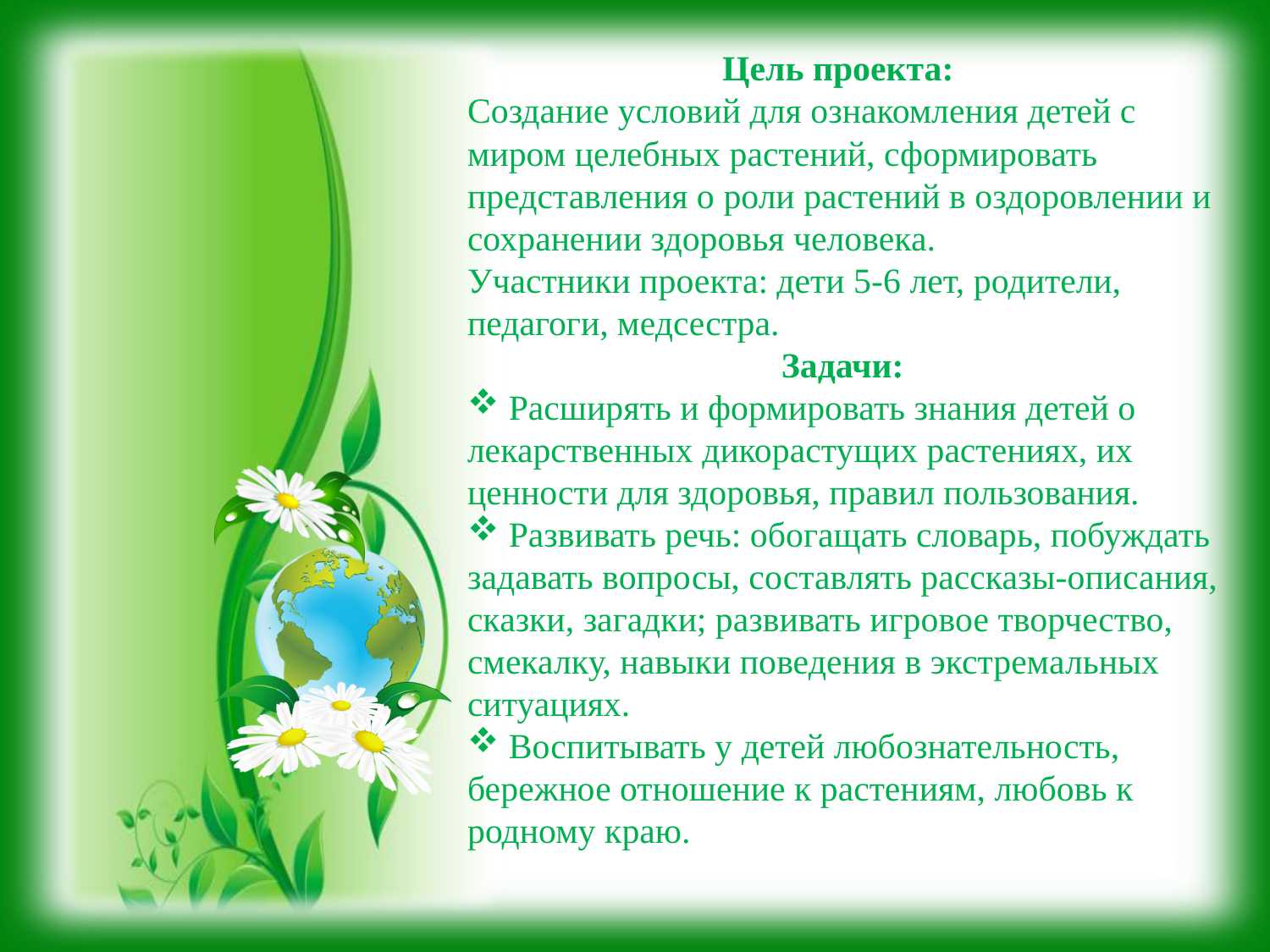

Цель проекта:
Создание условий для ознакомления детей с миром целебных растений, сформировать представления о роли растений в оздоровлении и сохранении здоровья человека.
Участники проекта: дети 5-6 лет, родители, педагоги, медсестра.
Задачи:
 Расширять и формировать знания детей о лекарственных дикорастущих растениях, их ценности для здоровья, правил пользования.
 Развивать речь: обогащать словарь, побуждать задавать вопросы, составлять рассказы-описания, сказки, загадки; развивать игровое творчество, смекалку, навыки поведения в экстремальных ситуациях.
 Воспитывать у детей любознательность, бережное отношение к растениям, любовь к родному краю.